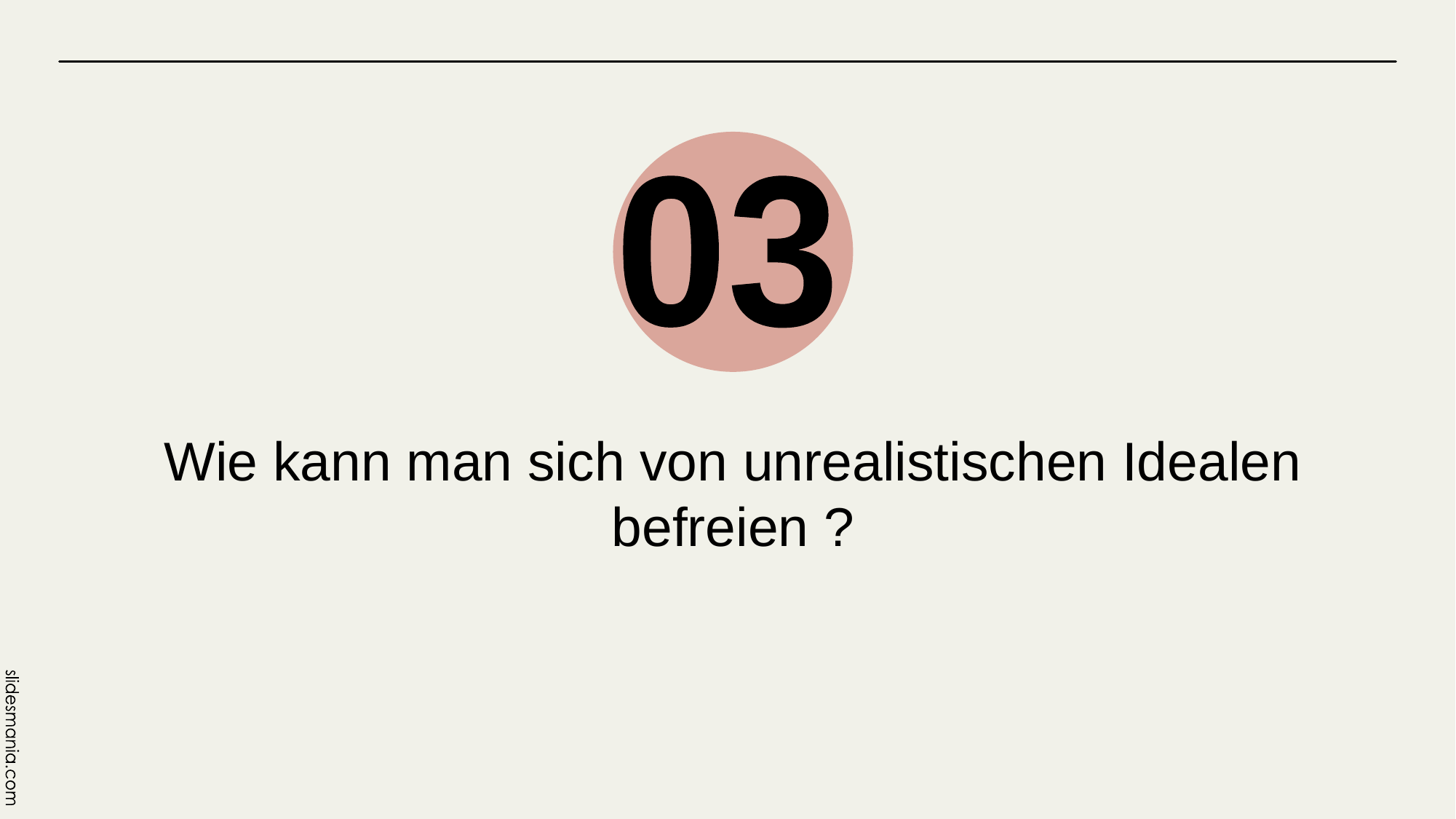

03
# Wie kann man sich von unrealistischen Idealen befreien ?